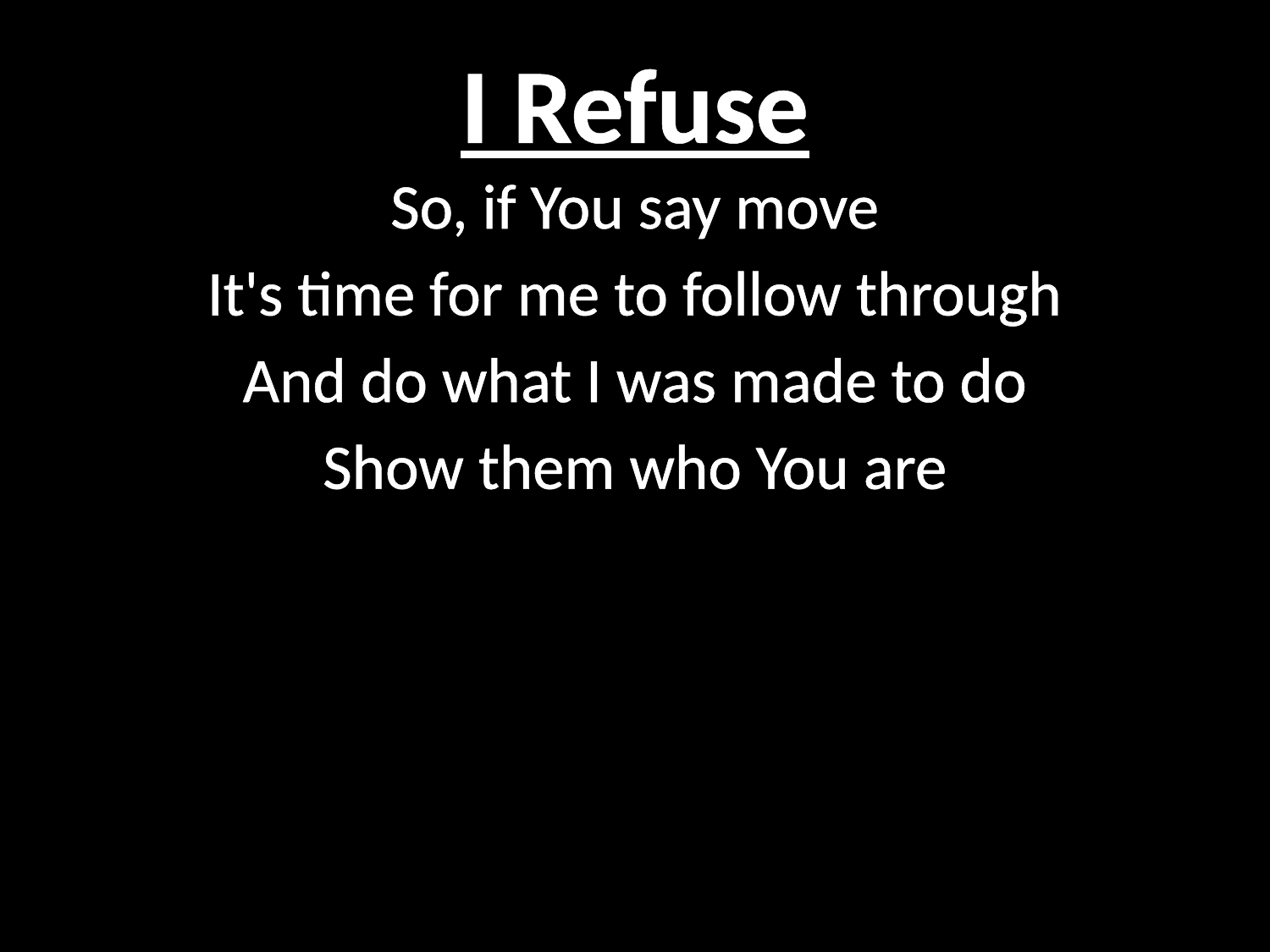

# I Refuse
So, if You say move
It's time for me to follow through
And do what I was made to do
Show them who You are